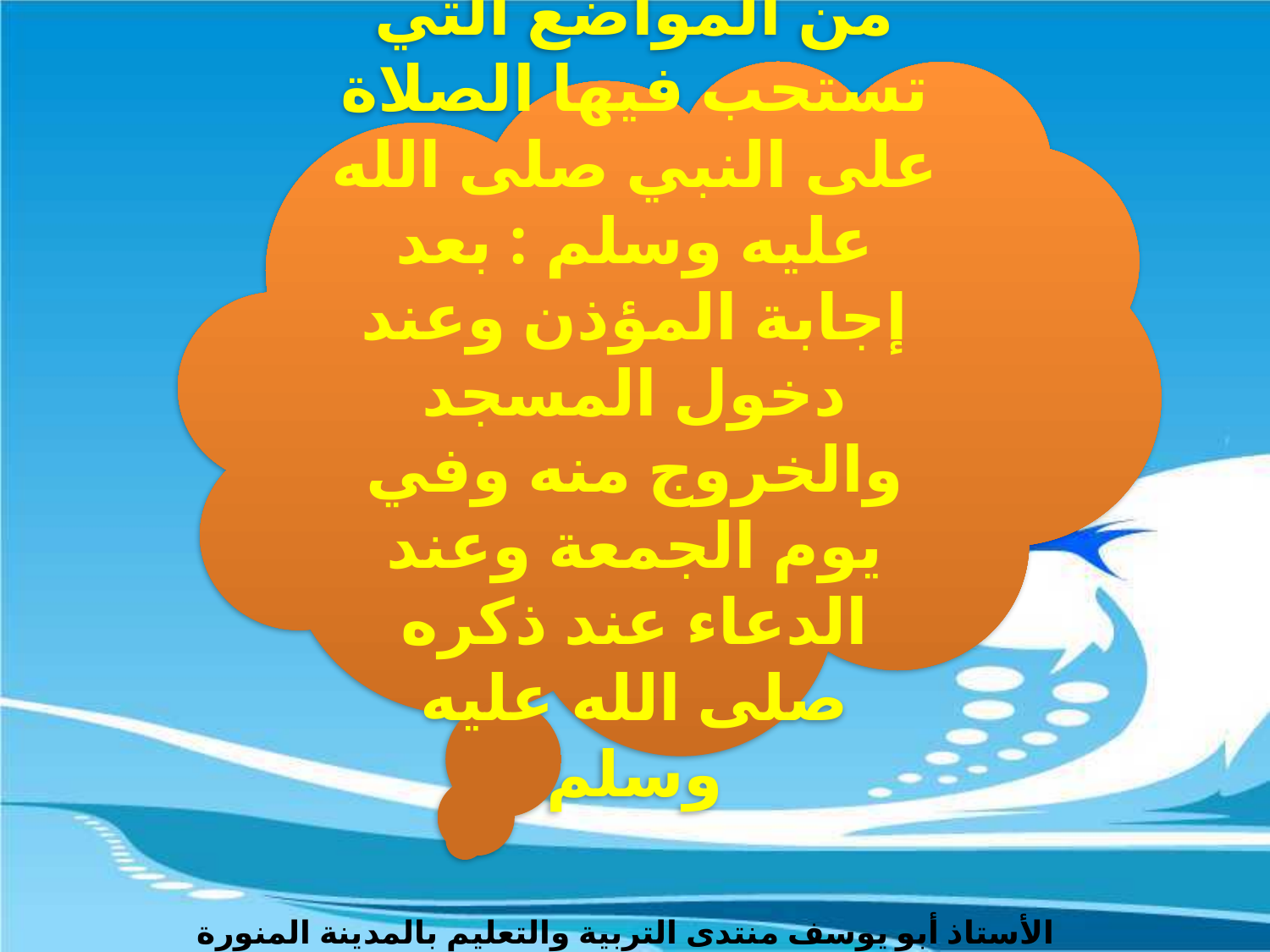

من المواضع التي تستحب فيها الصلاة على النبي صلى الله عليه وسلم : بعد إجابة المؤذن وعند دخول المسجد والخروج منه وفي يوم الجمعة وعند الدعاء عند ذكره صلى الله عليه وسلم
الأستاذ أبو يوسف منتدى التربية والتعليم بالمدينة المنورة